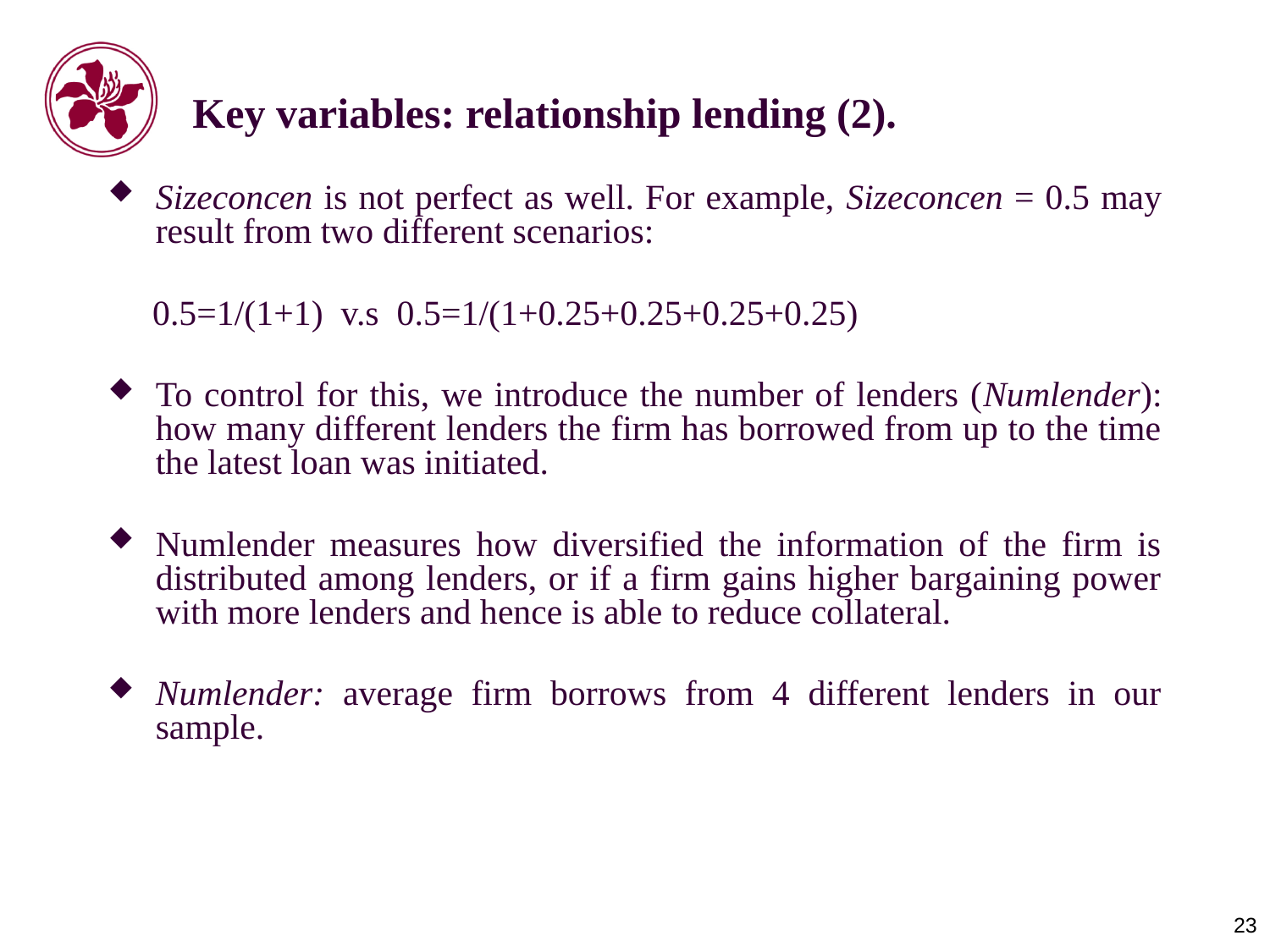

# Key variables: relationship lending (2).
Sizeconcen is not perfect as well. For example, Sizeconcen = 0.5 may result from two different scenarios:

     0.5=1/(1+1)  v.s  0.5=1/(1+0.25+0.25+0.25+0.25)

To control for this, we introduce the number of lenders (Numlender): how many different lenders the firm has borrowed from up to the time the latest loan was initiated.

Numlender measures how diversified the information of the firm is distributed among lenders, or if a firm gains higher bargaining power with more lenders and hence is able to reduce collateral.

Numlender: average firm borrows from 4 different lenders in our sample.
23